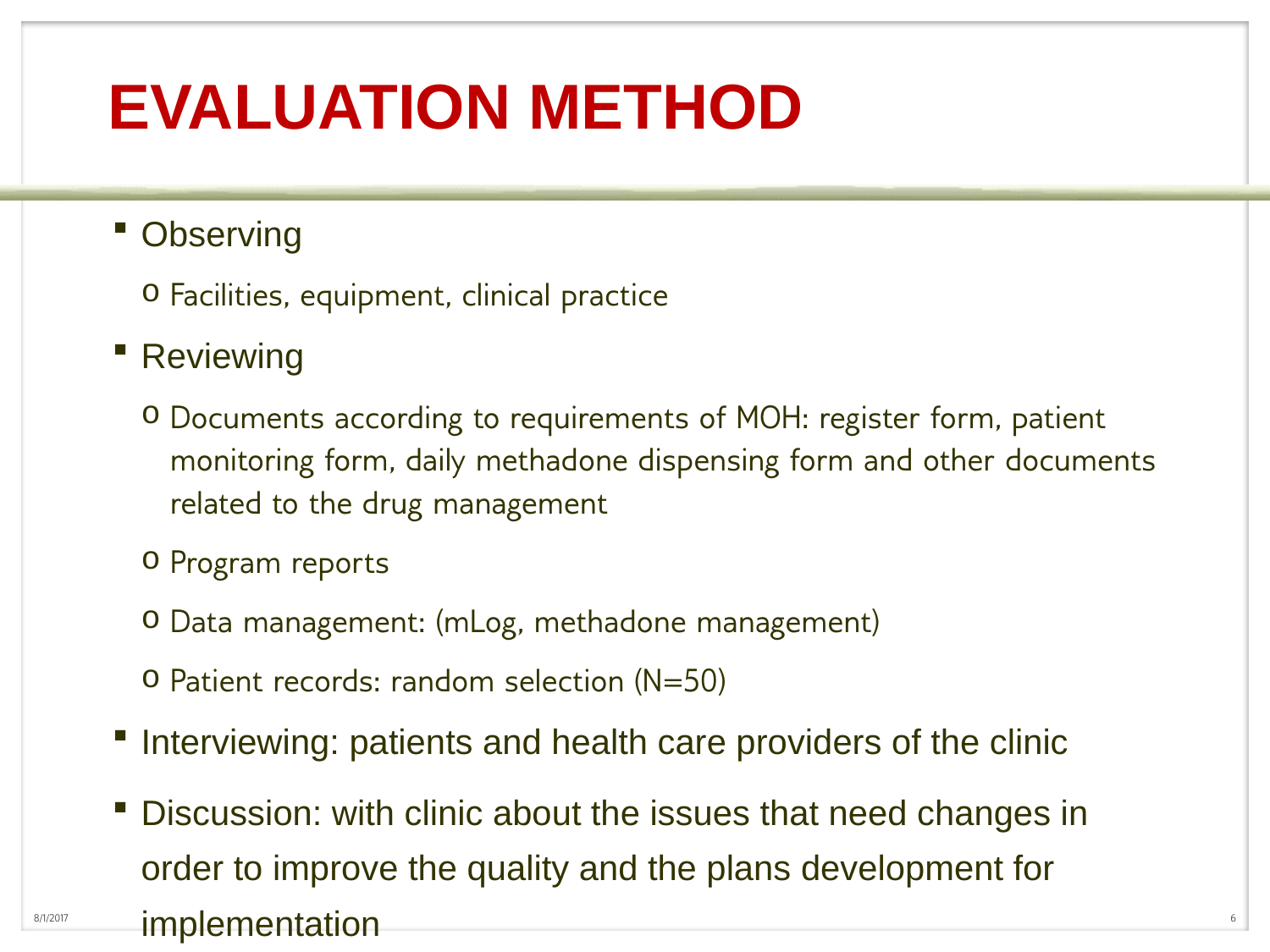

# EVALUATION METHOD
Observing
Facilities, equipment, clinical practice
Reviewing
Documents according to requirements of MOH: register form, patient monitoring form, daily methadone dispensing form and other documents related to the drug management
Program reports
Data management: (mLog, methadone management)
Patient records: random selection (N=50)
Interviewing: patients and health care providers of the clinic
Discussion: with clinic about the issues that need changes in order to improve the quality and the plans development for implementation
8/1/2017
6